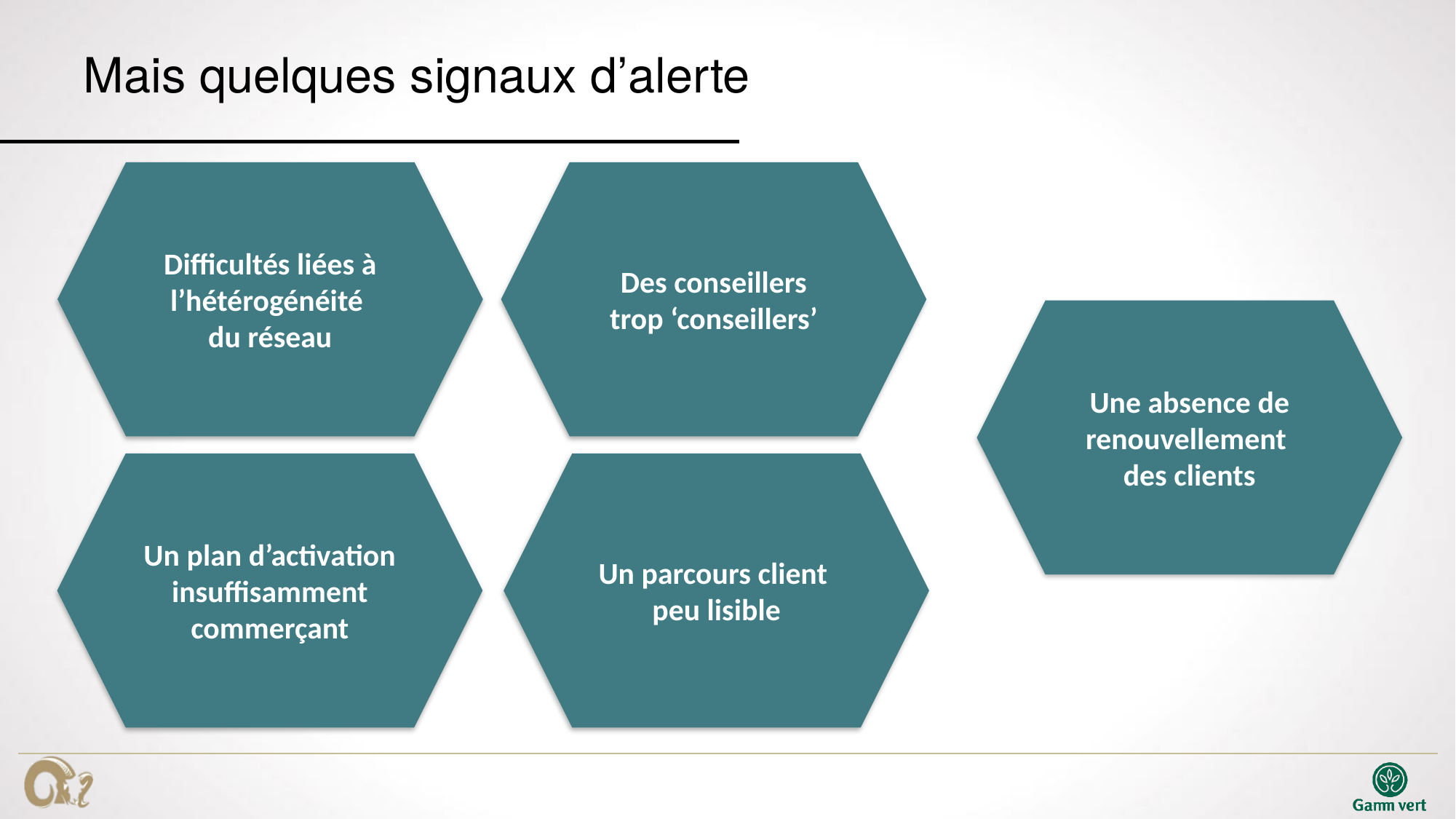

# Mais quelques signaux d’alerte
Difficultés liées à l’hétérogénéité
du réseau
Des conseillers
trop ‘conseillers’
Une absence de renouvellement
des clients
Un plan d’activation insuffisamment commerçant
Un parcours client
peu lisible